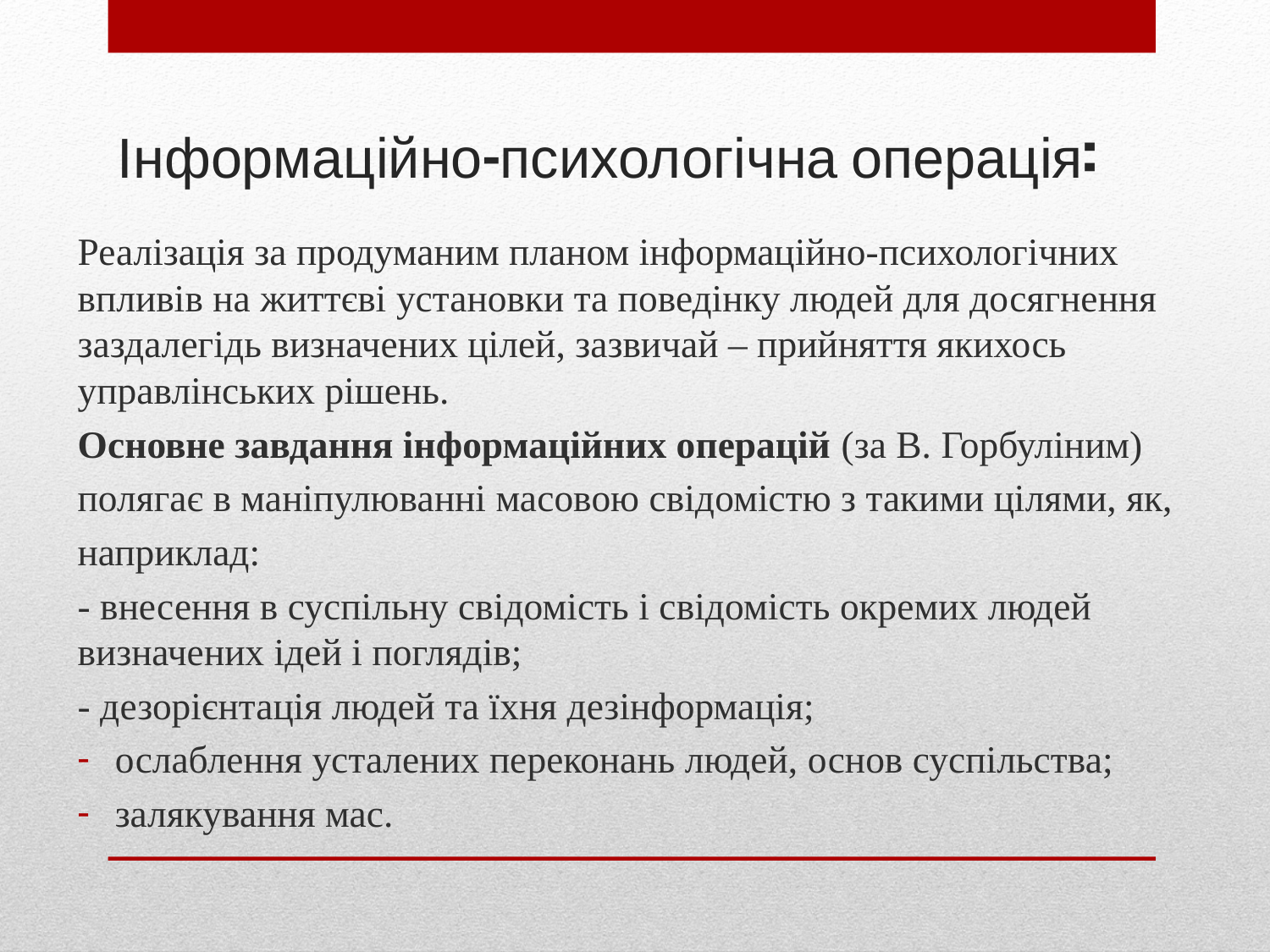

# Інформаційно-психологічна операція:
Реалізація за продуманим планом інформаційно-психологічних впливів на життєві установки та поведінку людей для досягнення заздалегідь визначених цілей, зазвичай – прийняття якихось управлінських рішень.
Основне завдання інформаційних операцій (за В. Горбуліним)
полягає в маніпулюванні масовою свідомістю з такими цілями, як,
наприклад:
- внесення в суспільну свідомість і свідомість окремих людей визначених ідей і поглядів;
- дезорієнтація людей та їхня дезінформація;
ослаблення усталених переконань людей, основ суспільства;
залякування мас.